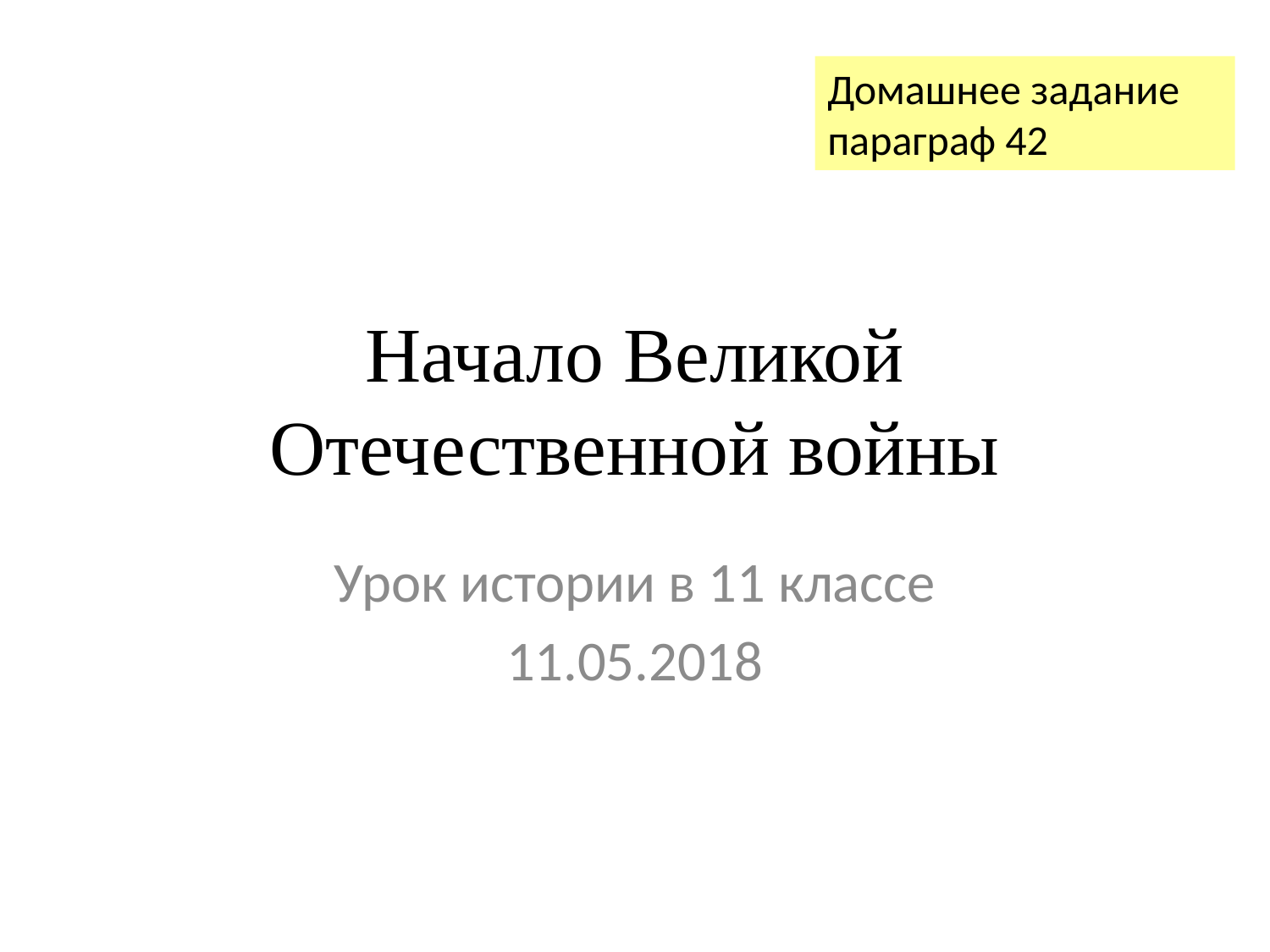

Домашнее задание параграф 42
# Начало Великой Отечественной войны
Урок истории в 11 классе
11.05.2018